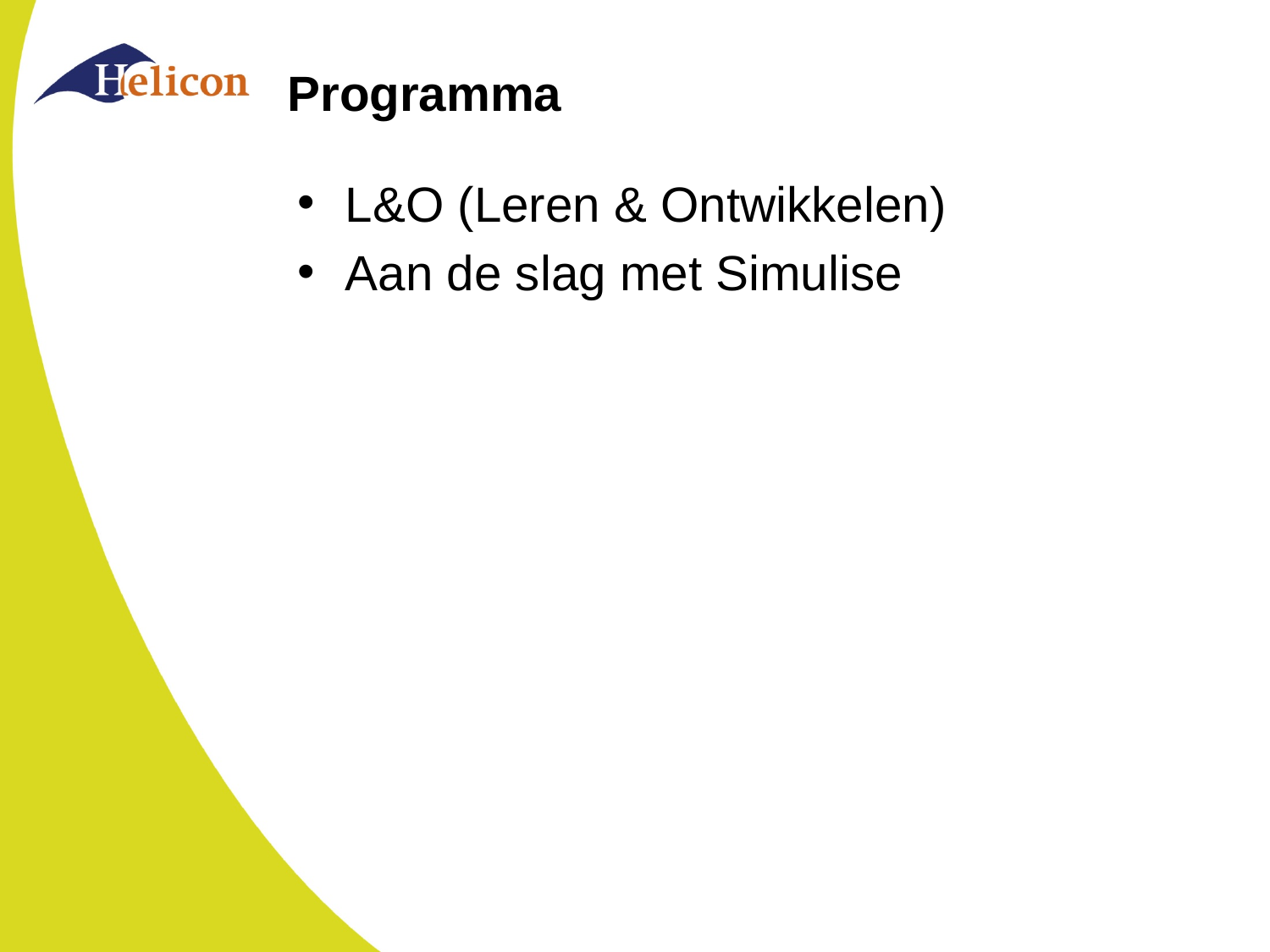

# Programma
L&O (Leren & Ontwikkelen)
Aan de slag met Simulise